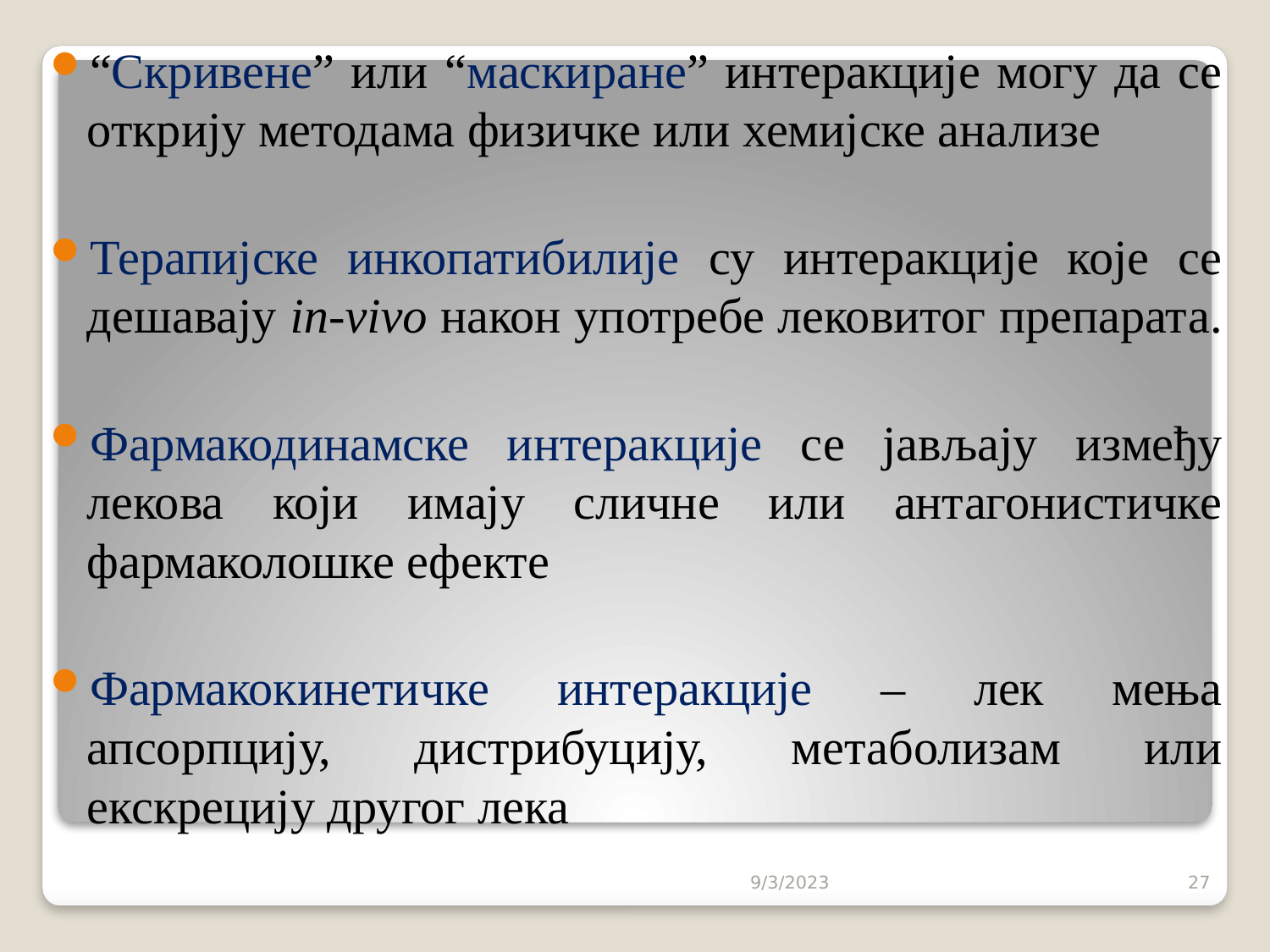

“Скривене” или “маскиране” интеракције могу да се открију методама физичке или хемијске анализе

Терапијске инкопатибилије су интеракције које се дешавају in-vivo након употребе лековитог препарата.

Фармакодинамске интеракције се јављају између лекова који имају сличне или антагонистичке фармаколошке ефекте

Фармакокинетичке интеракције – лек мења апсорпцију, дистрибуцију, метаболизам или екскрецију другог лека

9/3/2023
27